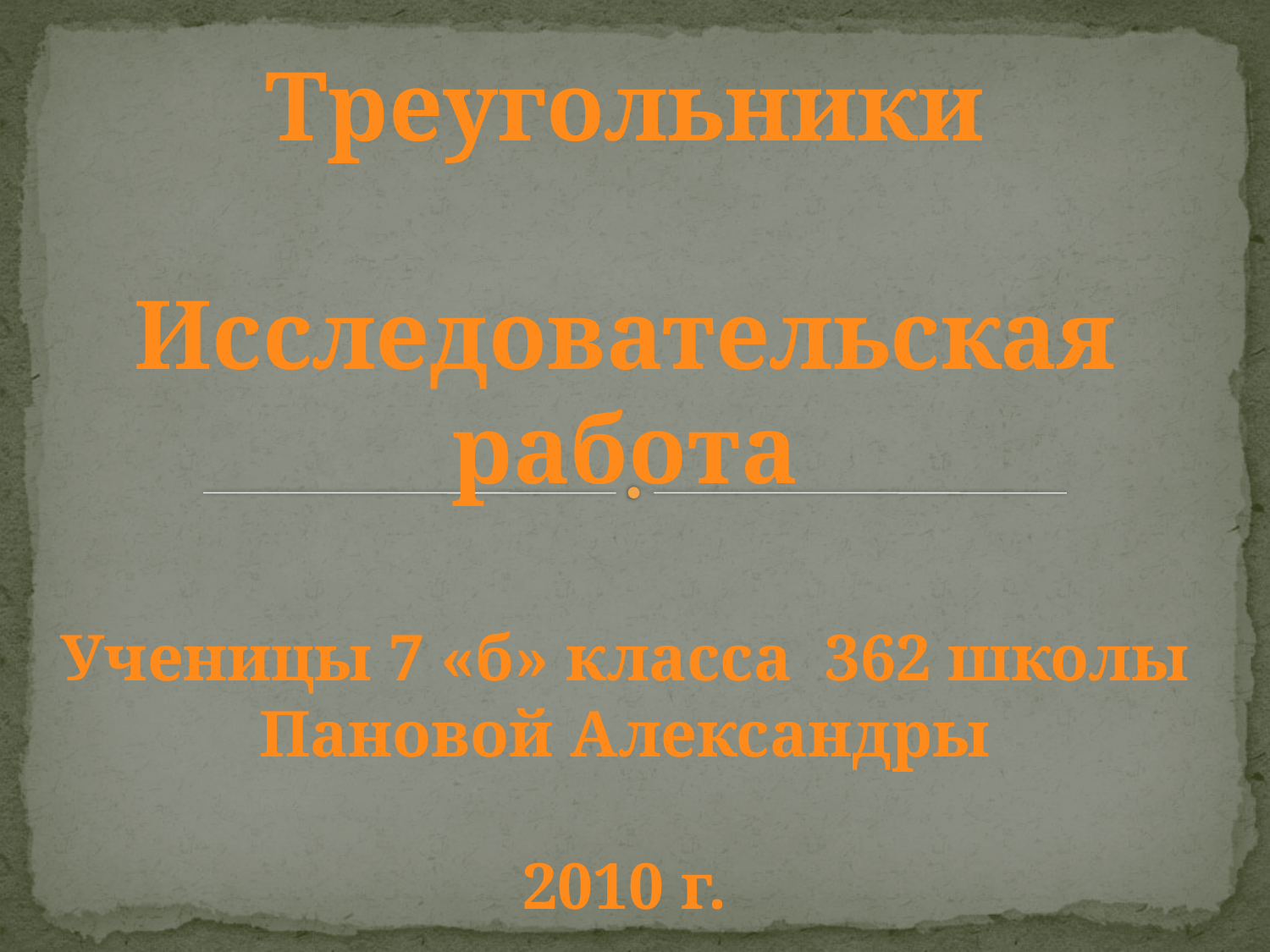

Треугольники

Исследовательская работа

Ученицы 7 «б» класса  362 школы
Пановой Александры

2010 г.